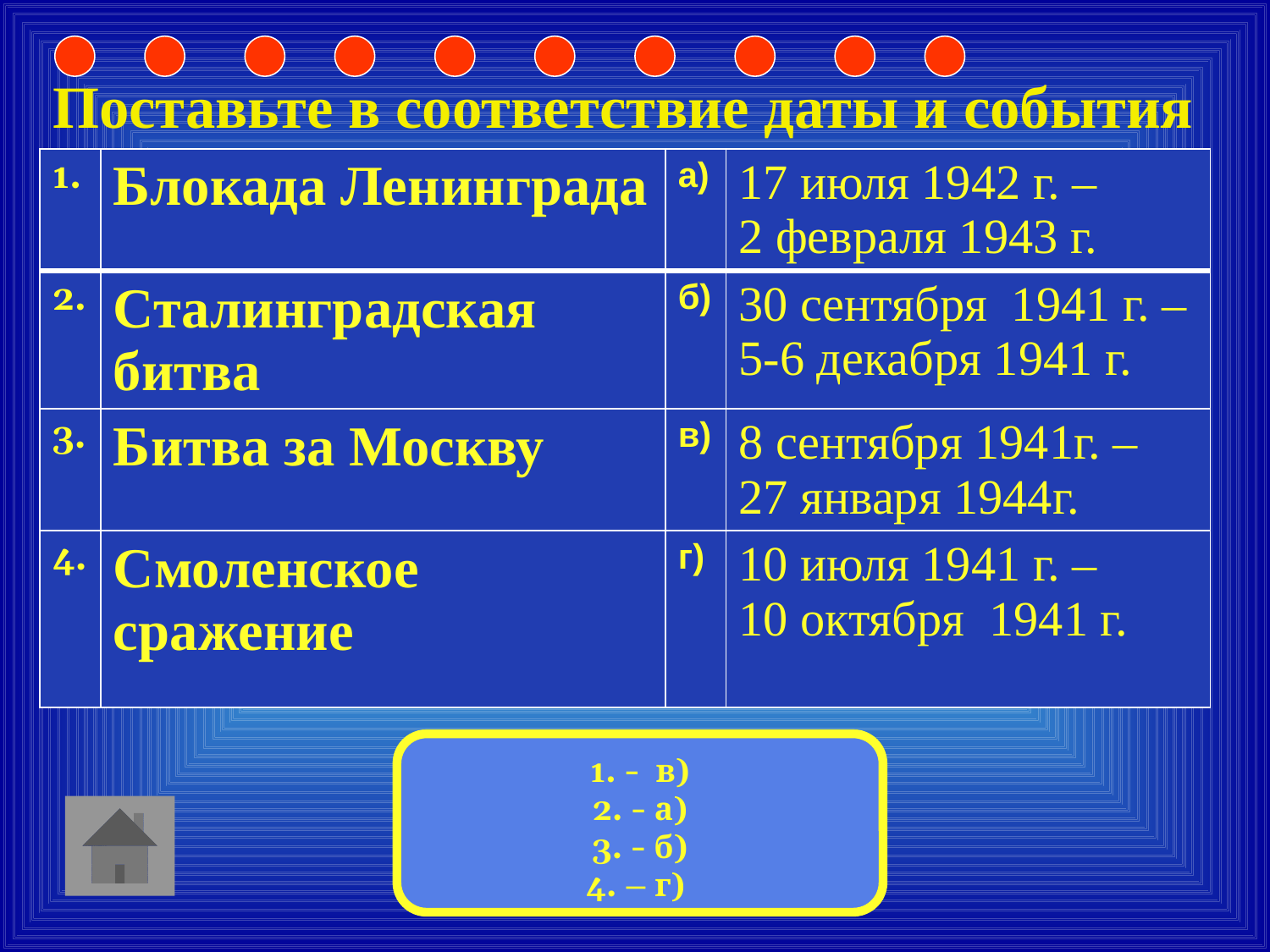

Поставьте в соответствие даты и события
| 1. | Блокада Ленинграда | а) | 17 июля 1942 г. – 2 февраля 1943 г. |
| --- | --- | --- | --- |
| 2. | Сталинградская битва | б) | 30 сентября 1941 г. – 5-6 декабря 1941 г. |
| 3. | Битва за Москву | в) | 8 сентября 1941г. – 27 января 1944г. |
| 4. | Смоленское сражение | г) | 10 июля 1941 г. – 10 октября 1941 г. |

1. –  в)
2. – а)
3. – б)
4. – г)